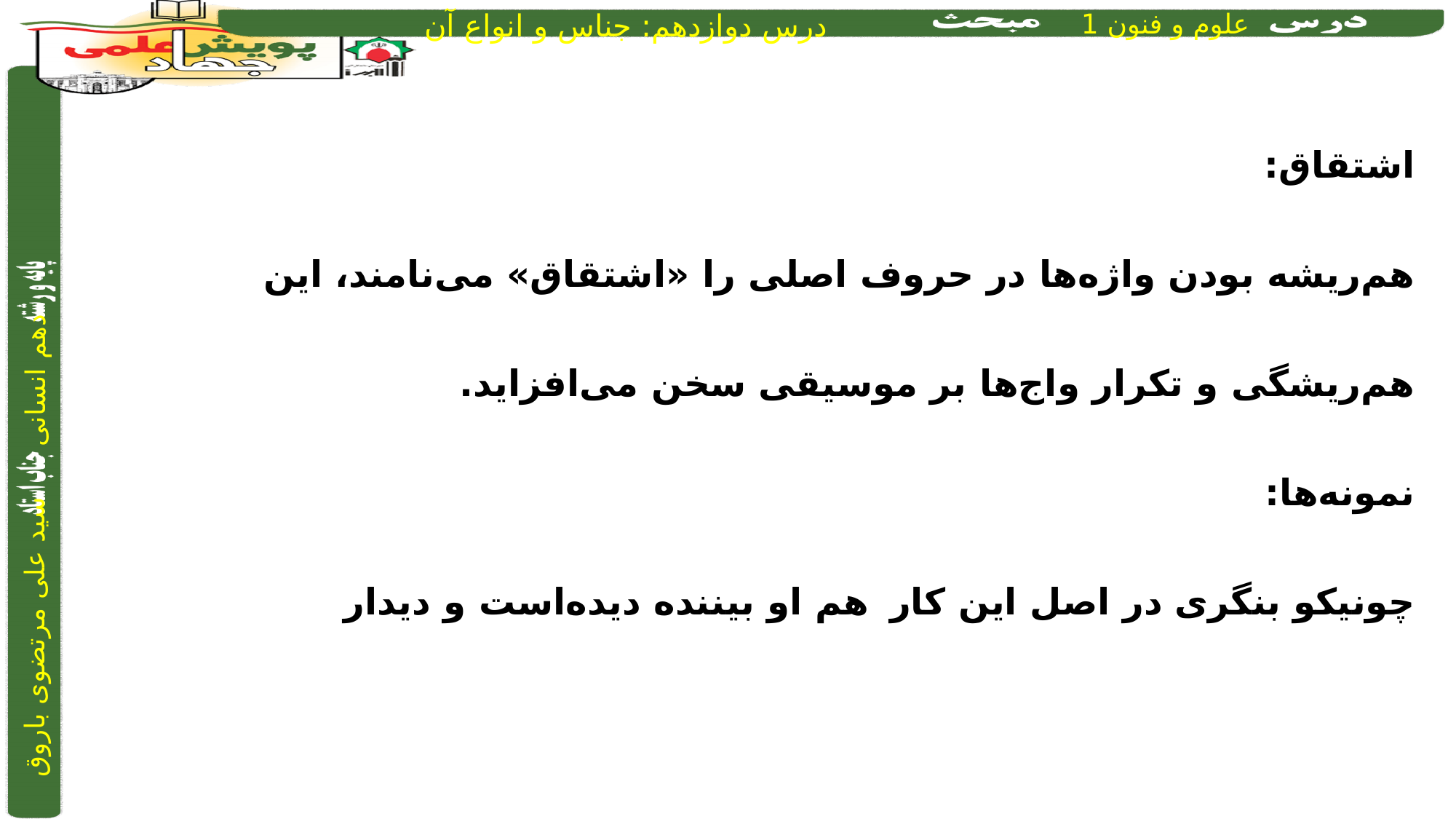

اشتقاق:
هم‌ریشه بودن واژه‌ها در حروف اصلی را «اشتقاق» می‌نامند، این هم‌ریشگی و تکرار واج‌ها بر موسیقی سخن می‌افزاید.
نمونه‌ها:
چونیکو بنگری در اصل این کار		هم او بیننده دیده‌است و دیدار